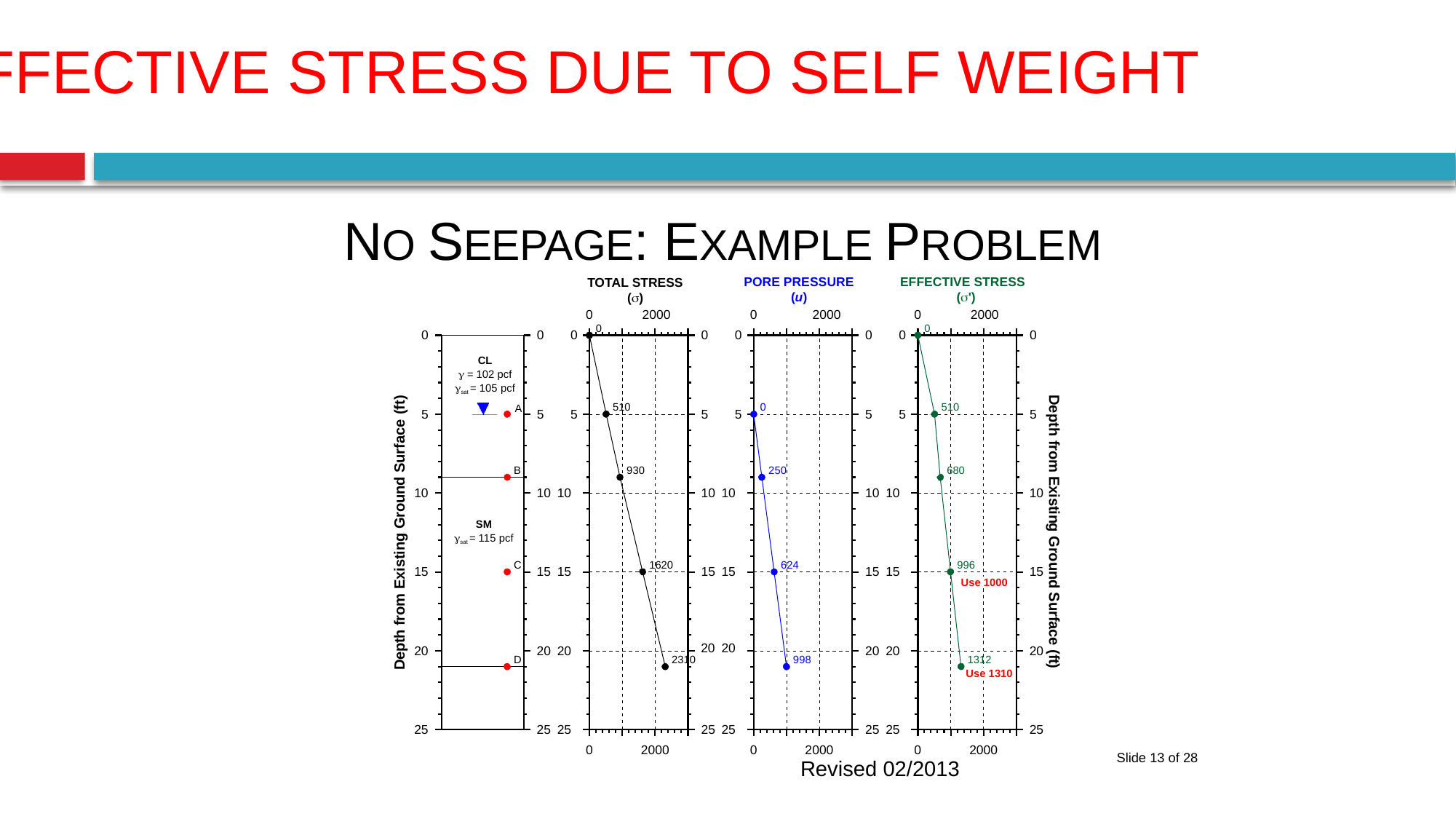

Effective Stress due to self weight
NO SEEPAGE: EXAMPLE PROBLEM
TOTAL STRESS
(σ)
EFFECTIVE STRESS  (σ')
PORE PRESSURE
(u)
0	2000
0	2000
0	2000
0
0
0
0	0
0	0
0	0
0

CL
γ = 102 pcf
γsat = 105 pcf
A

Depth from Existing Ground Surface (ft)
Depth from Existing Ground Surface (ft)

0
510
510

5
5	5
5	5
5	5
5

B
250
930
680

10
10 10
10 10
10 10
10

SM
γsat = 115 pcf

C
624
1620
996

15
15 15
15 15
15 15
15

Use 1000

20
20 20
20 20
2310
20 20
20

D
998
1312

Use 1310

25
25 25
25 25
25 25
25

0
2000
0
2000
0
2000
Revised 02/2013
Slide 13 of 28